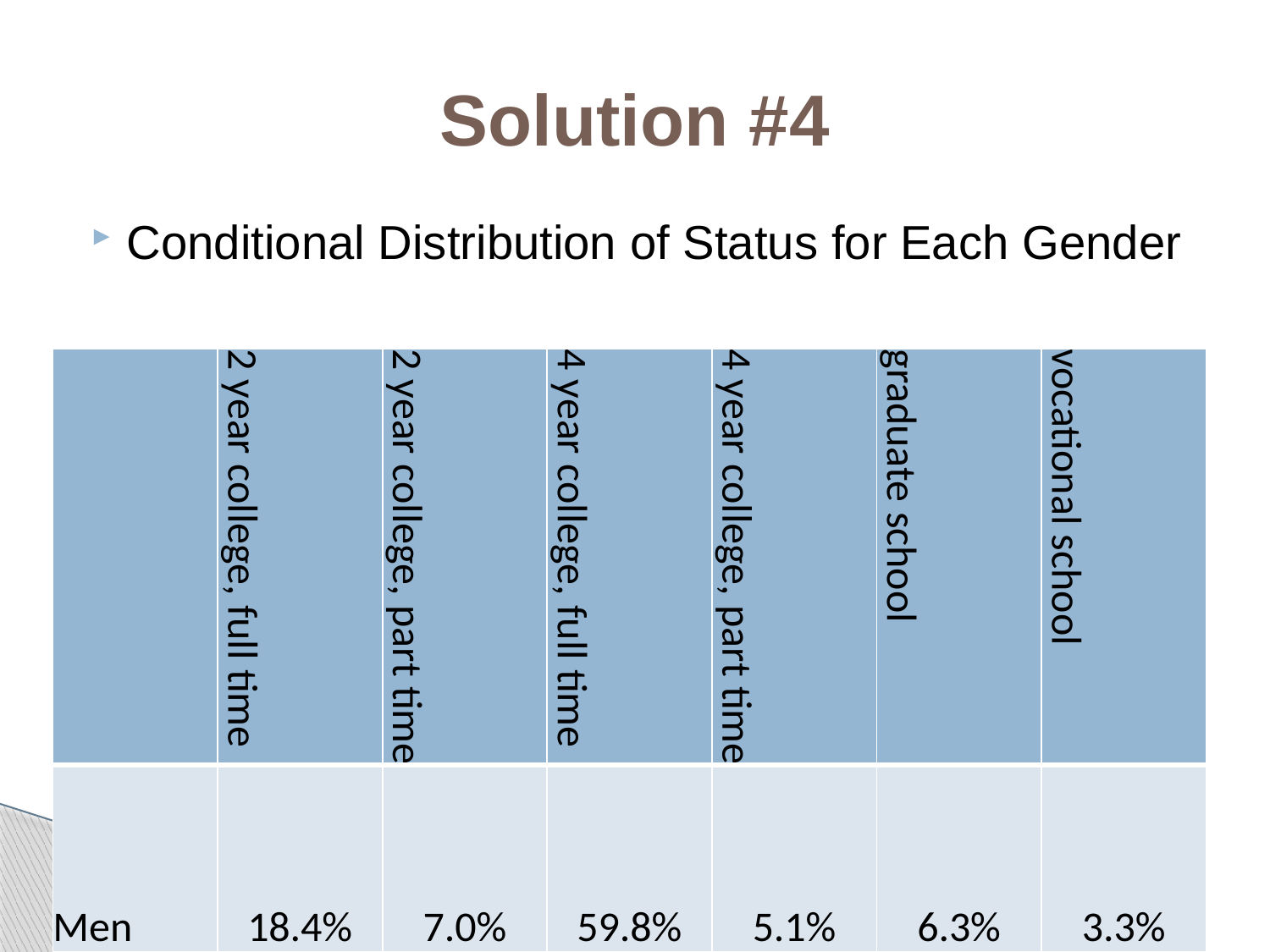

# Solution #4
Conditional Distribution of Status for Each Gender
|  | 2 year college, full time | 2 year college, part time | 4 year college, full time | 4 year college, part time | graduate school | vocational school |
| --- | --- | --- | --- | --- | --- | --- |
| Men | 18.4% | 7.0% | 59.8% | 5.1% | 6.3% | 3.3% |
| Women | 17.4% | 7.2% | 59.5% | 6.9% | 6.6% | 2.5% |